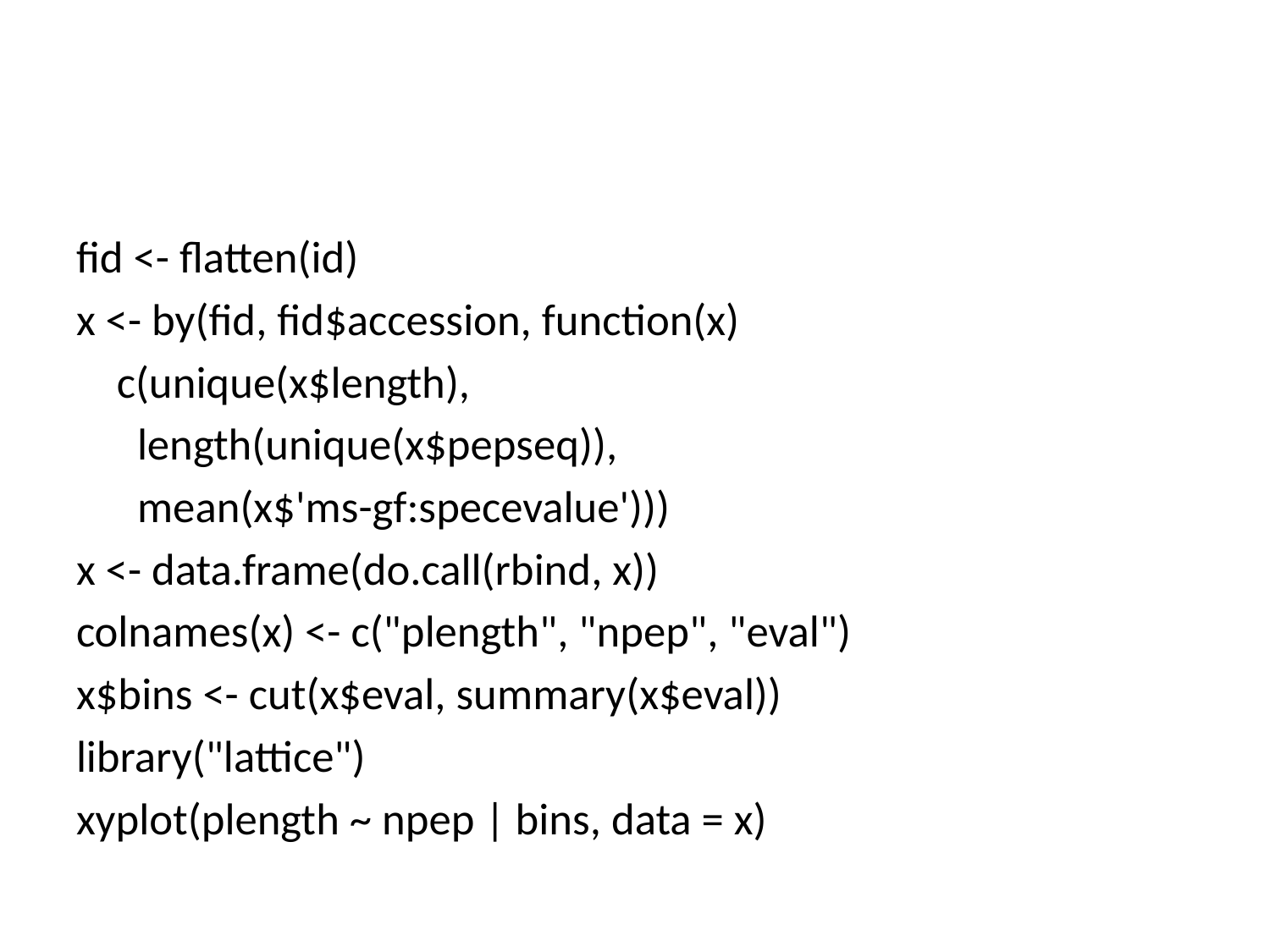

#
fid <- flatten(id)
x <- by(fid, fid$accession, function(x)
    c(unique(x$length),
      length(unique(x$pepseq)),
      mean(x$'ms-gf:specevalue')))
x <- data.frame(do.call(rbind, x))
colnames(x) <- c("plength", "npep", "eval")
x$bins <- cut(x$eval, summary(x$eval))
library("lattice")
xyplot(plength ~ npep | bins, data = x)